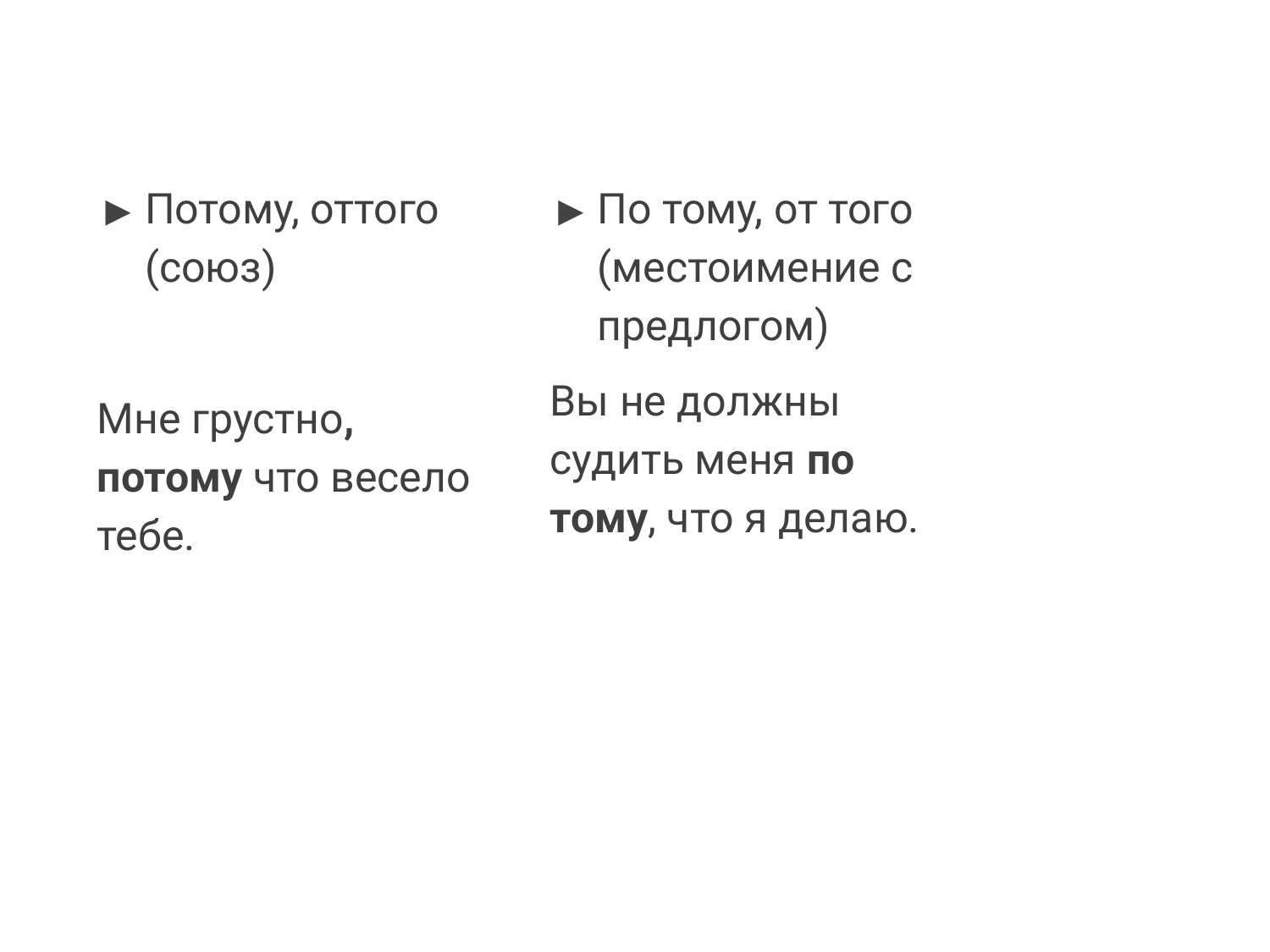

Потому, оттого (союз)

Мне грустно, потому что весело тебе.

По тому, от того (местоимение с предлогом)
Вы не должны судить меня по тому, что я делаю.